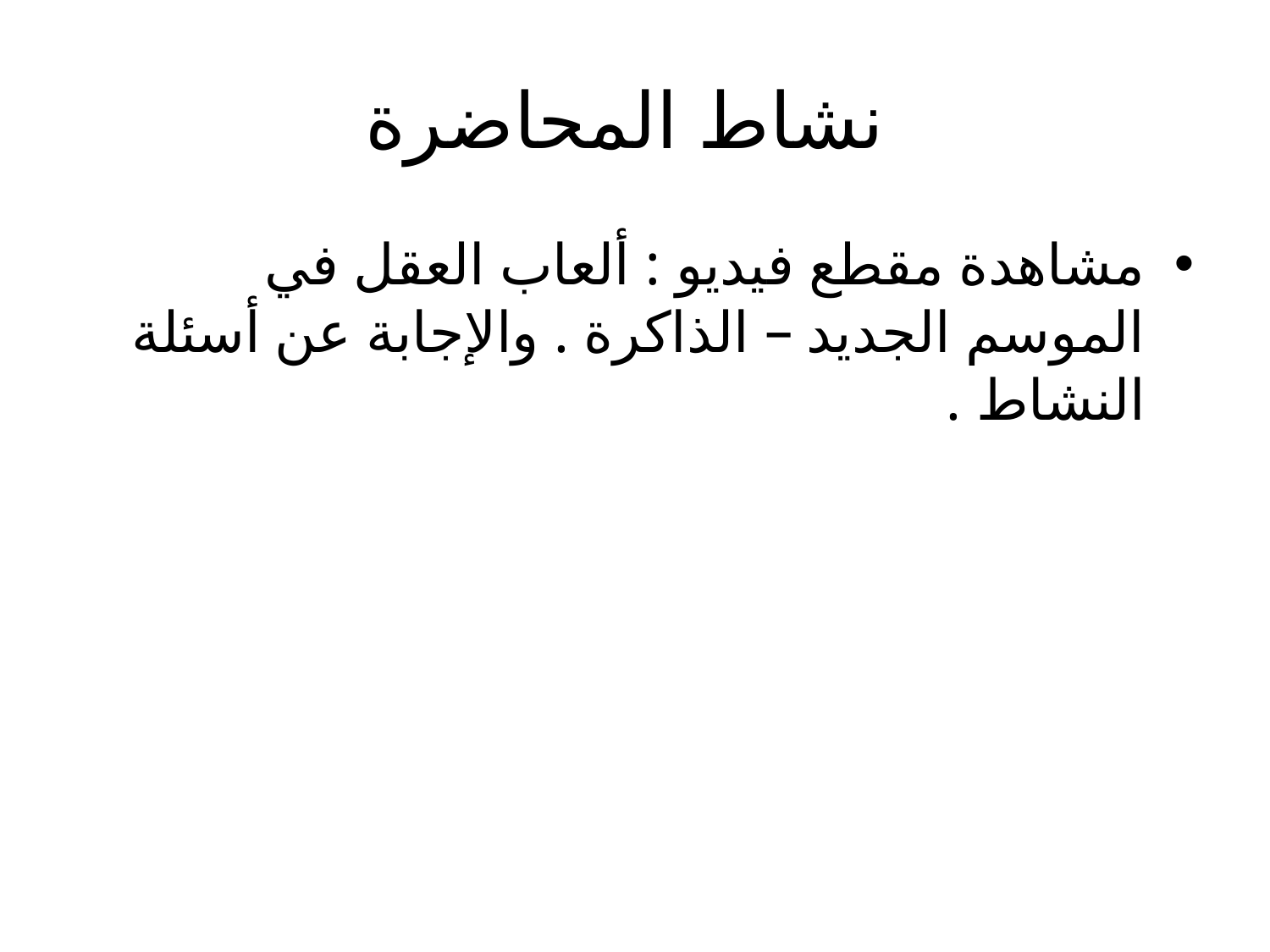

# نشاط المحاضرة
مشاهدة مقطع فيديو : ألعاب العقل في الموسم الجديد – الذاكرة . والإجابة عن أسئلة النشاط .